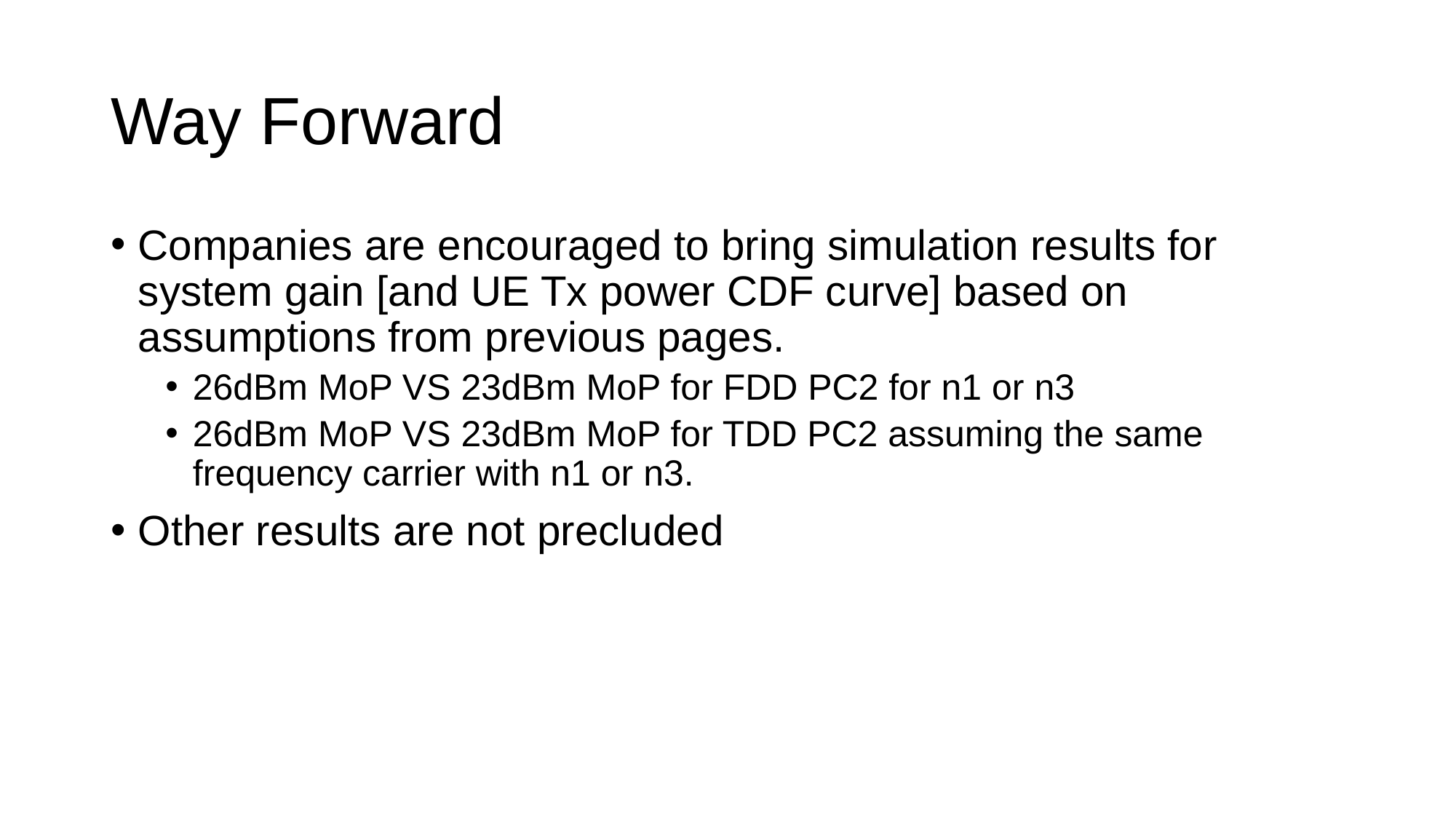

# Way Forward
Companies are encouraged to bring simulation results for system gain [and UE Tx power CDF curve] based on assumptions from previous pages.
26dBm MoP VS 23dBm MoP for FDD PC2 for n1 or n3
26dBm MoP VS 23dBm MoP for TDD PC2 assuming the same frequency carrier with n1 or n3.
Other results are not precluded